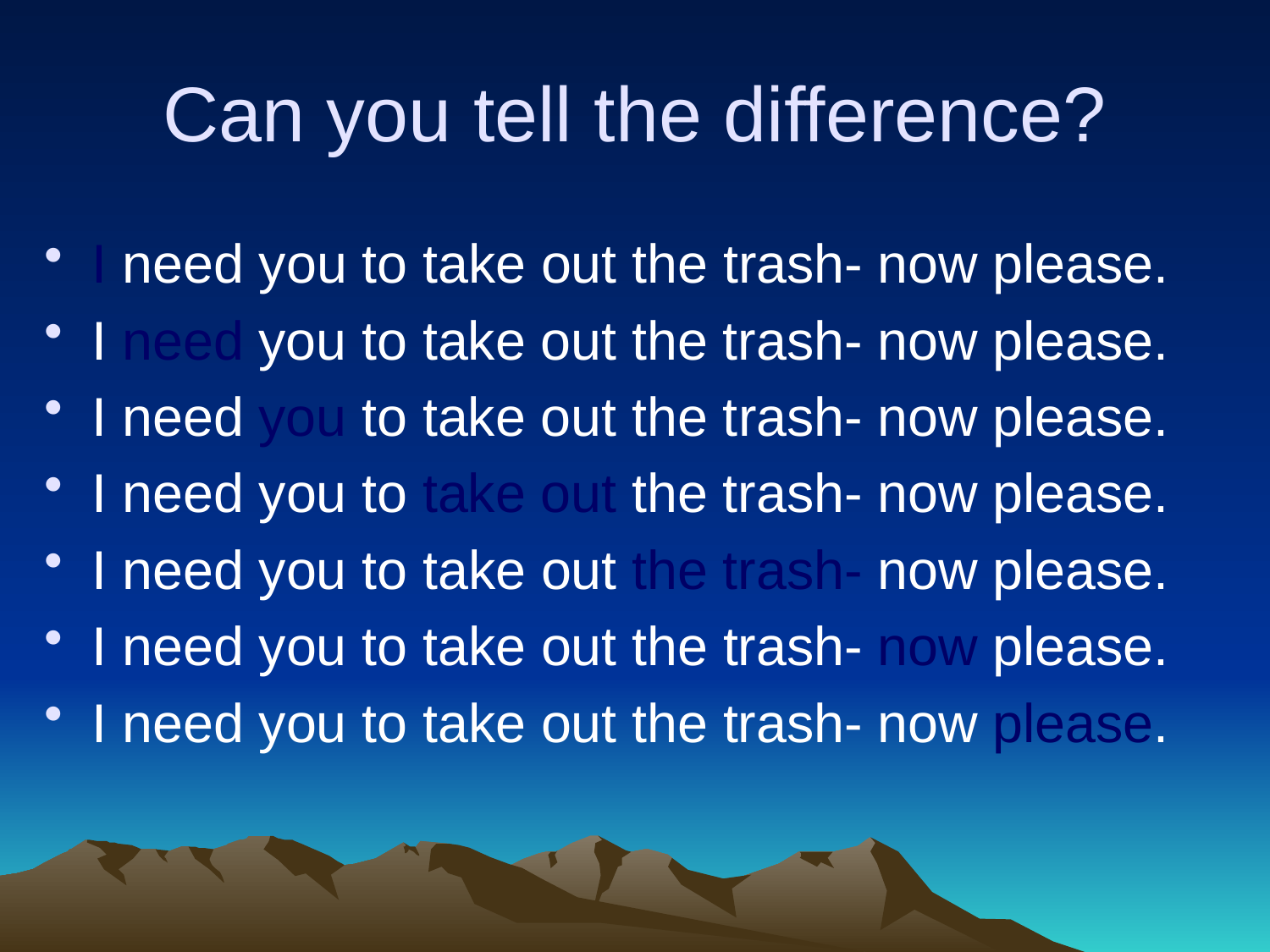

# Can you tell the difference?
I need you to take out the trash- now please.
I need you to take out the trash- now please.
I need you to take out the trash- now please.
I need you to take out the trash- now please.
I need you to take out the trash- now please.
I need you to take out the trash- now please.
I need you to take out the trash- now please.